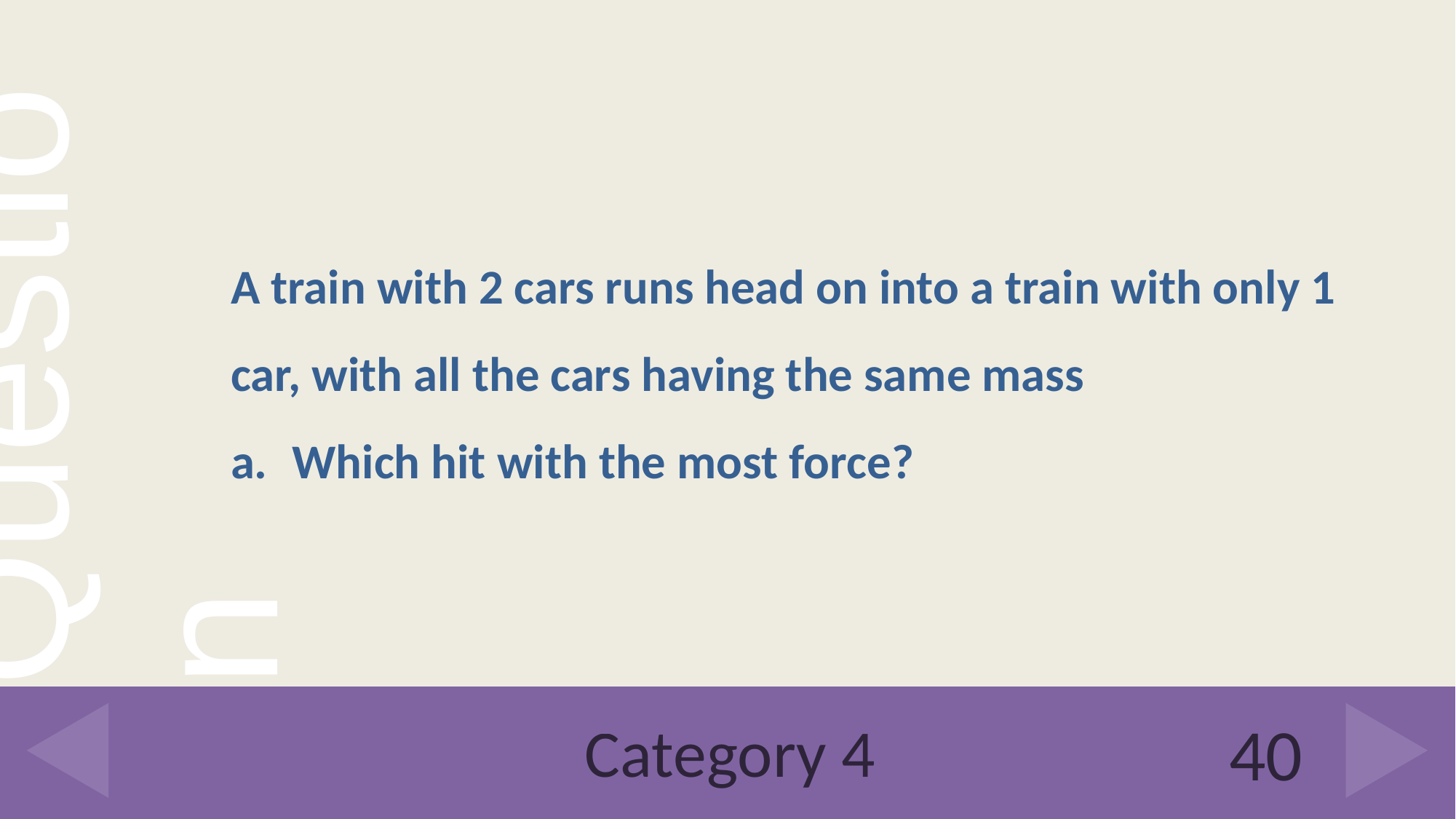

A train with 2 cars runs head on into a train with only 1 car, with all the cars having the same mass
Which hit with the most force?
# Category 4
40